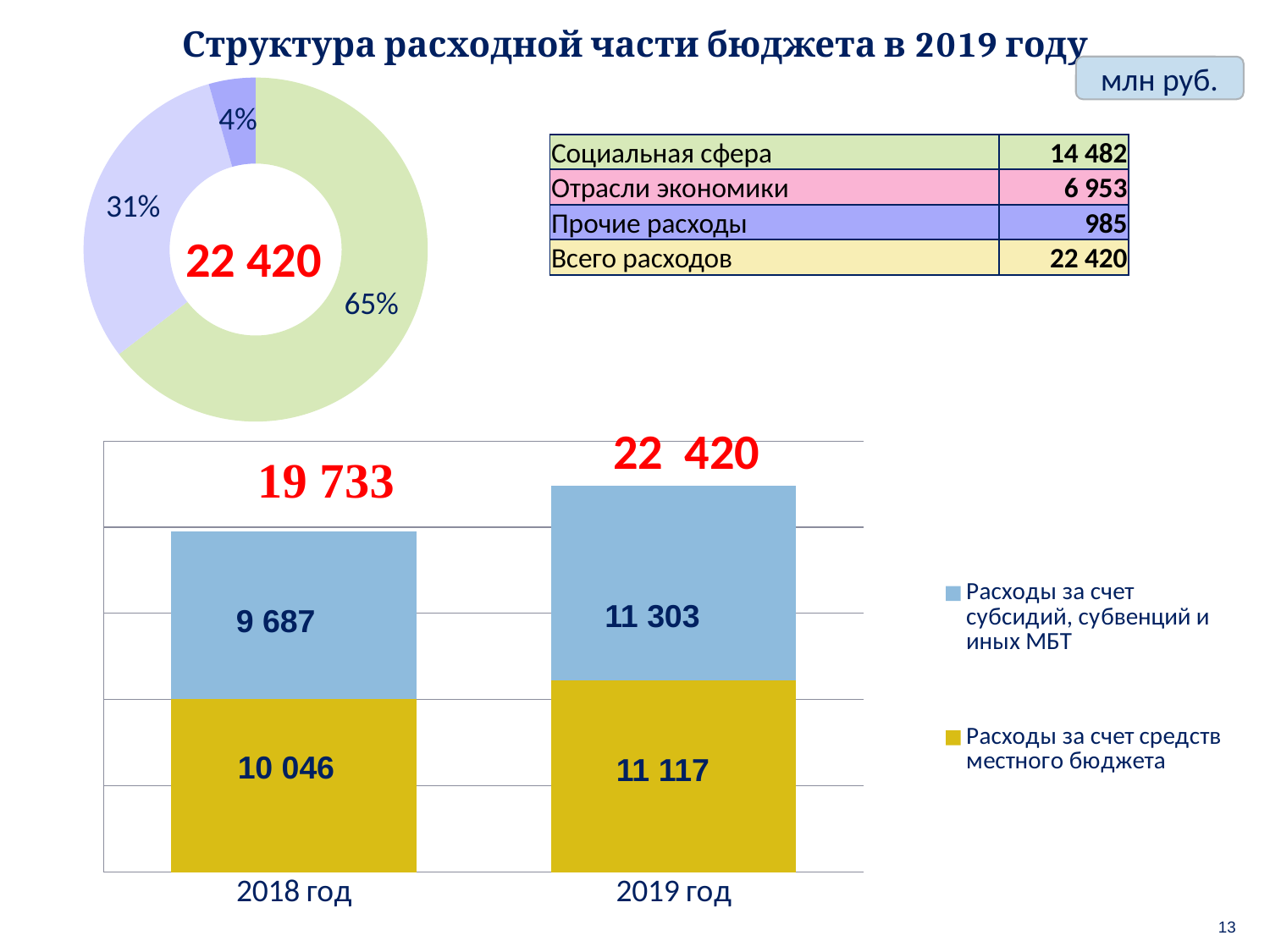

### Chart

| Category | Столбец2 |
|---|---|
| социальная сфера | 14482.0 |
| отрасли экономики | 6953.0 |
| прочие расходы | 985.0 |
# Структура расходной части бюджета в 2019 году
млн руб.
| Социальная сфера | 14 482 |
| --- | --- |
| Отрасли экономики | 6 953 |
| Прочие расходы | 985 |
| Всего расходов | 22 420 |
22 420

### Chart

| Category | Расходы за счет средств местного бюджета | Расходы за счет субсидий, субвенций и иных МБТ |
|---|---|---|
| 2018 год | 10046.0 | 9687.0 |
| 2019 год | 11117.0 | 11303.0 |
11 303
9 687
10 046
11 117
13